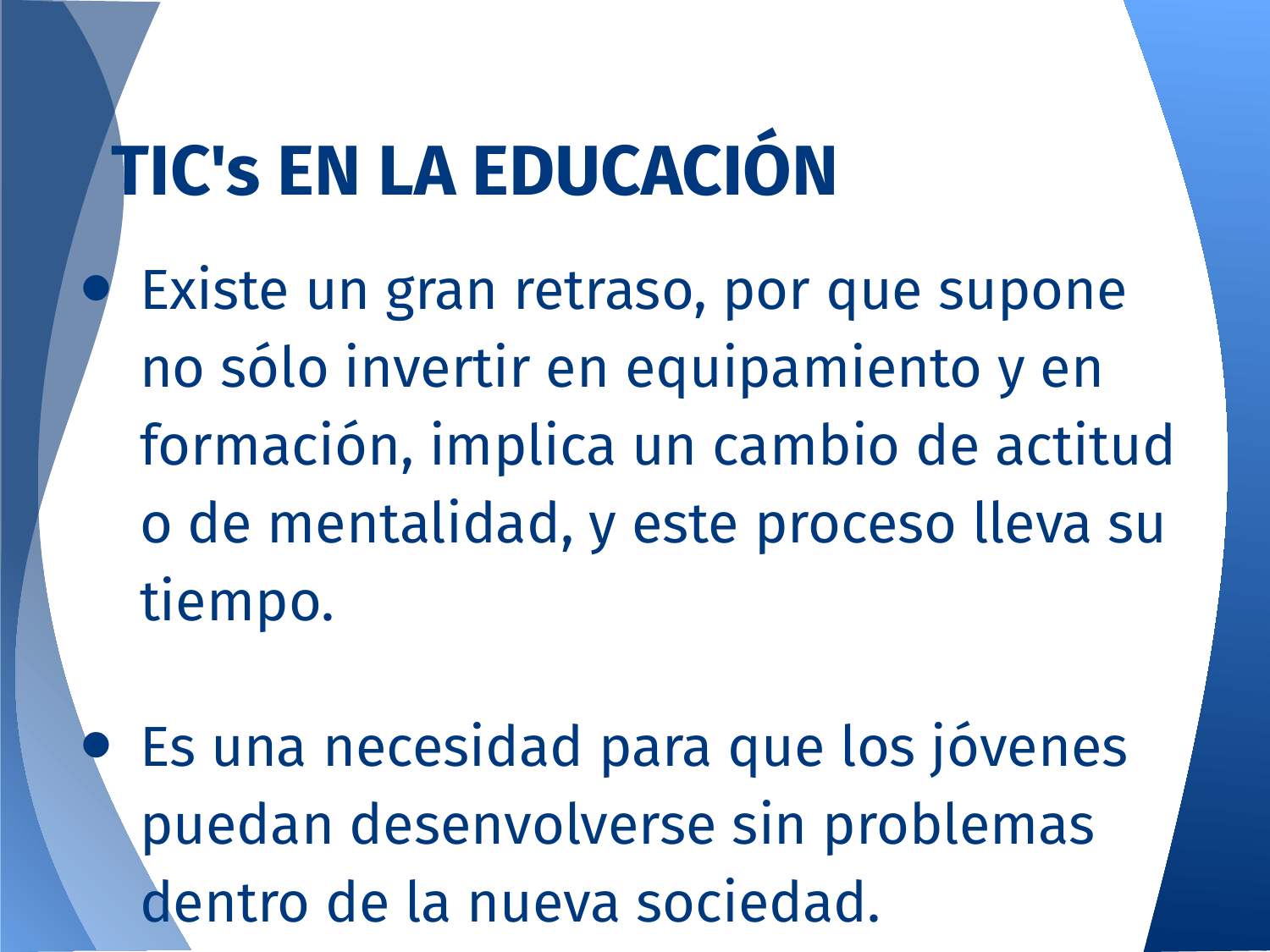

# TIC's EN LA EDUCACIÓN
Existe un gran retraso, por que supone no sólo invertir en equipamiento y en formación, implica un cambio de actitud o de mentalidad, y este proceso lleva su tiempo.

Es una necesidad para que los jóvenes puedan desenvolverse sin problemas dentro de la nueva sociedad.